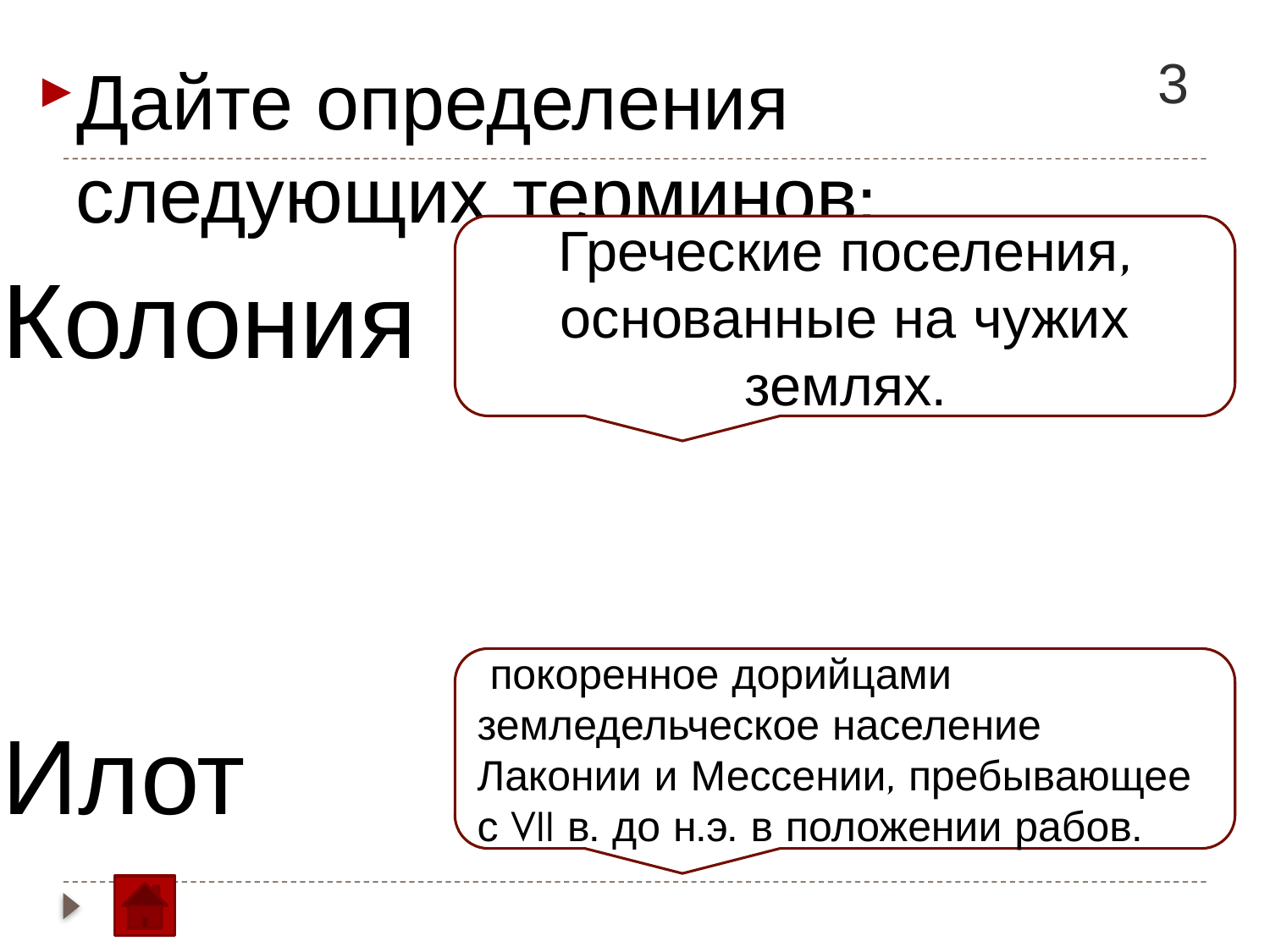

# 3
Дайте определения следующих терминов:
Греческие поселения, основанные на чужих землях.
Колония

Илот

 покоренное дорийцами земледельческое население Лаконии и Мессении, пребывающее с VII в. до н.э. в положении рабов.